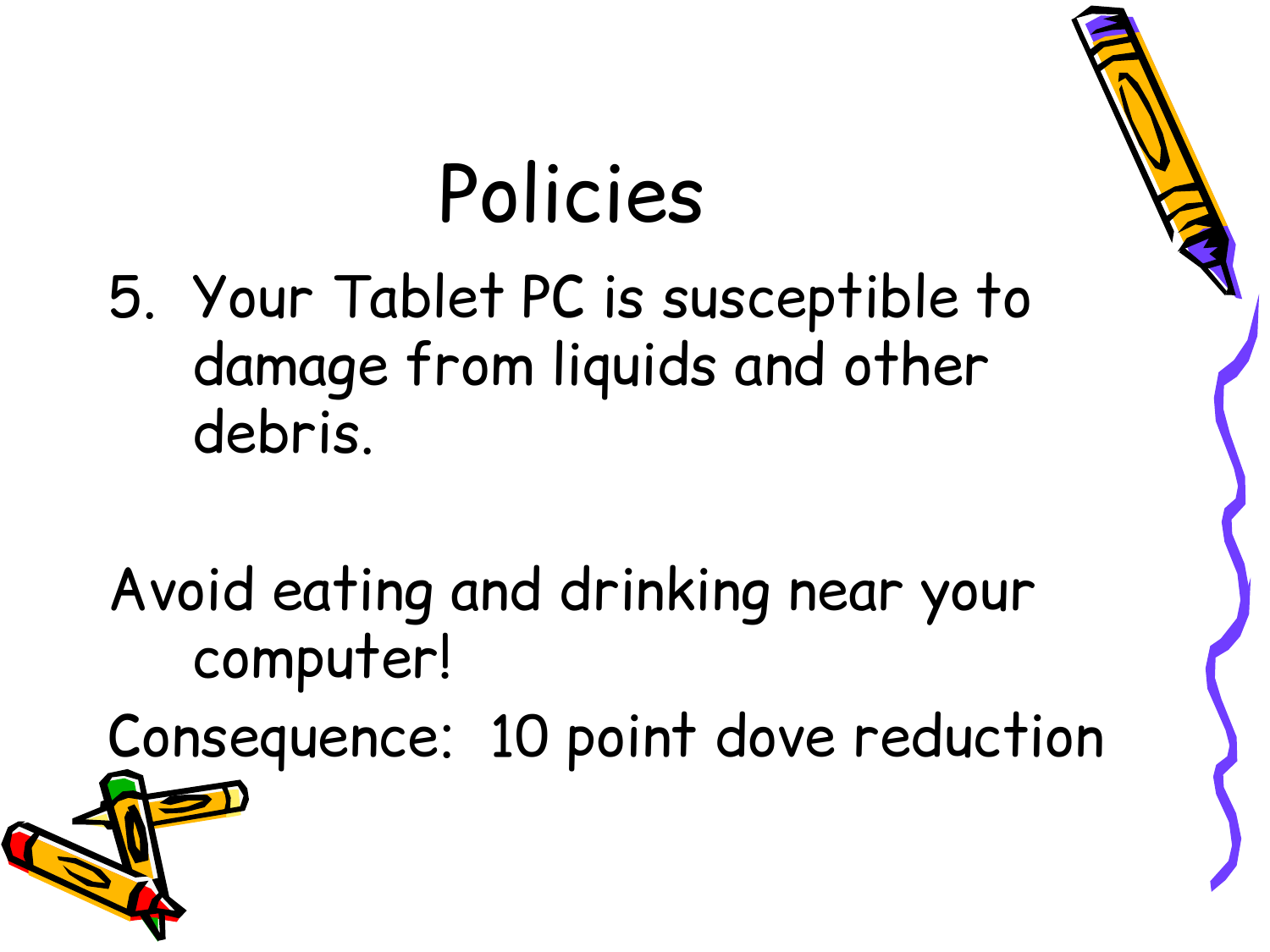

# Policies
Your Tablet PC is susceptible to damage from liquids and other debris.

Avoid eating and drinking near your computer!
Consequence:  10 point dove reduction